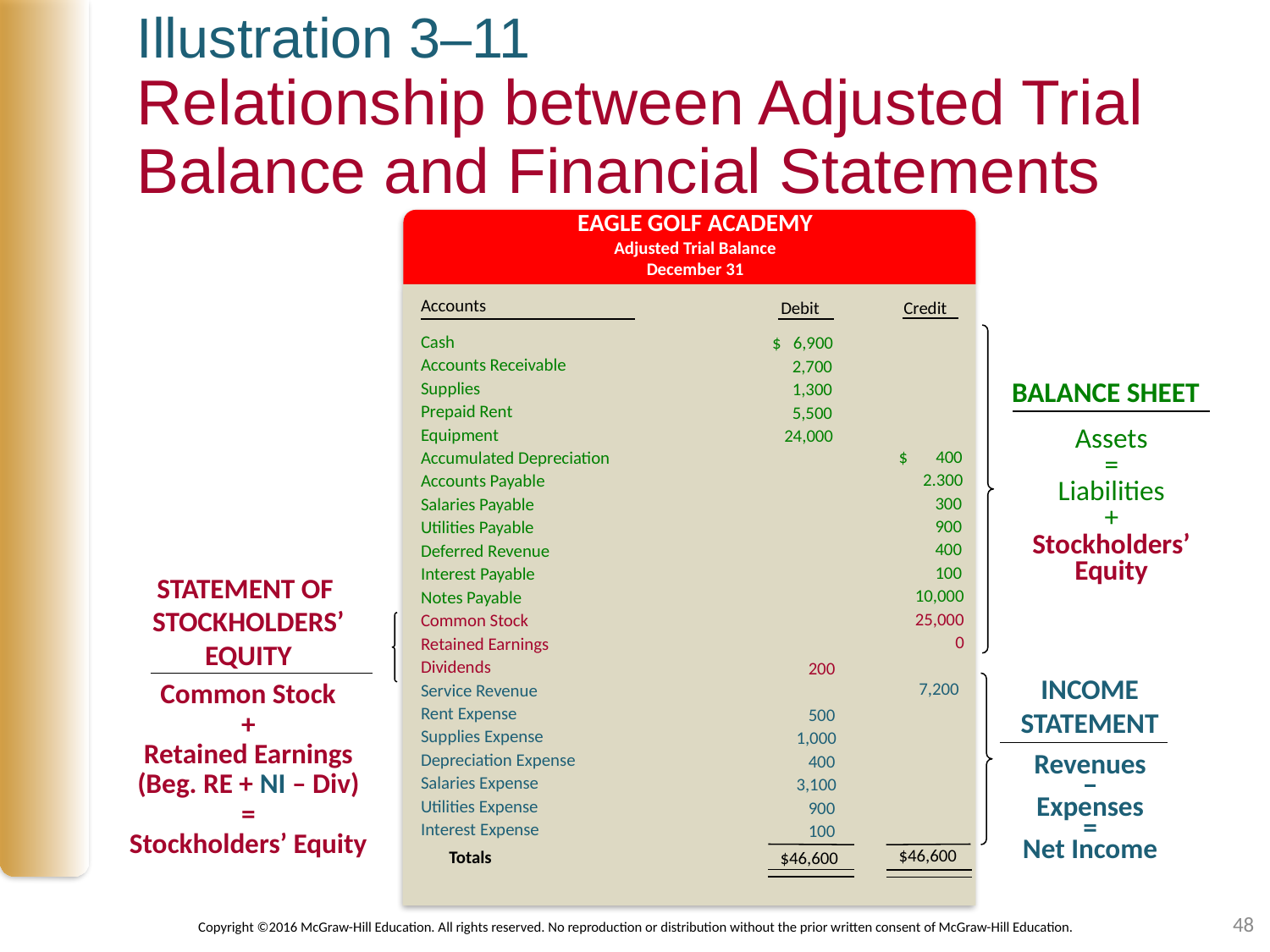

# Illustration 3–11 Relationship between Adjusted Trial Balance and Financial Statements
EAGLE GOLF ACADEMY
Adjusted Trial Balance
December 31

Accounts
Debit                     Credit
Cash
Accounts Receivable
Supplies
Prepaid Rent
Equipment
Accumulated Depreciation
Accounts Payable
Salaries Payable
Utilities Payable
Deferred Revenue
Interest Payable
Notes Payable
Common Stock
Retained Earnings
Dividends
Service Revenue
Rent Expense
Supplies Expense
Depreciation Expense
Salaries Expense
Utilities Expense
Interest Expense
       Totals

$       400
      2.300
         300
         900
         400
         100
    10,000
    25,000
              0

     7,200

$46,600

$   6,900
     2,700
     1,300
     5,500
   24,000

         200

         500
      1,000
         400
      3,100
         900
         100
  $46,600

BALANCE SHEET
Assets
=
Liabilities
+
Stockholders’ Equity
STATEMENT OF
STOCKHOLDERS’
EQUITY

INCOME
STATEMENT
Common Stock
+
Retained Earnings
(Beg. RE + NI – Div)
=
Stockholders’ Equity

Revenues
−
Expenses
=
Net Income
48
Copyright ©2016 McGraw-Hill Education. All rights reserved. No reproduction or distribution without the prior written consent of McGraw-Hill Education.